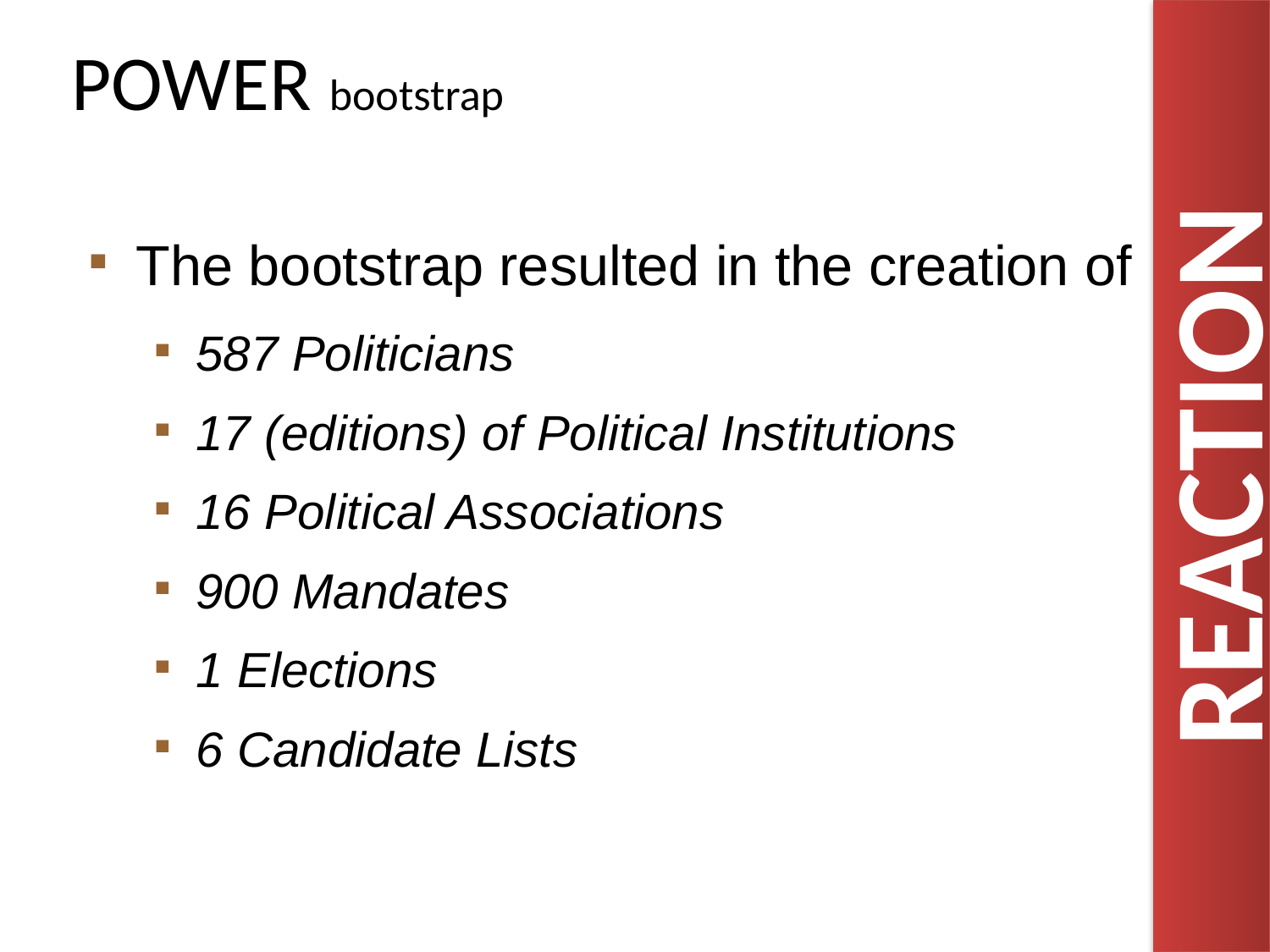

POWER bootstrap
The bootstrap resulted in the creation of
587 Politicians
17 (editions) of Political Institutions
16 Political Associations
900 Mandates
1 Elections
6 Candidate Lists